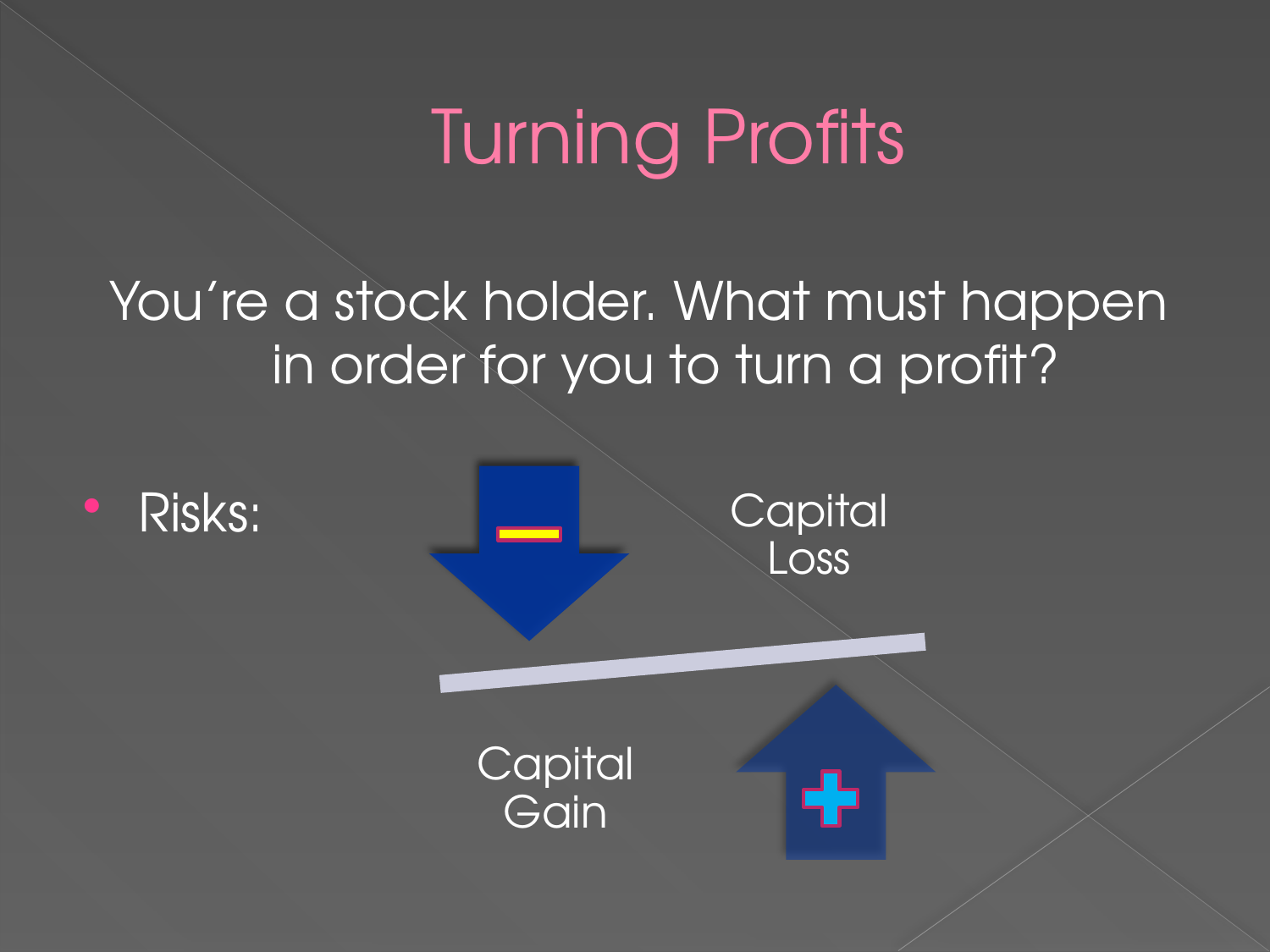

# Turning Profits
You’re a stock holder. What must happen in order for you to turn a profit?

Risks:

Capital Loss
Capital Gain